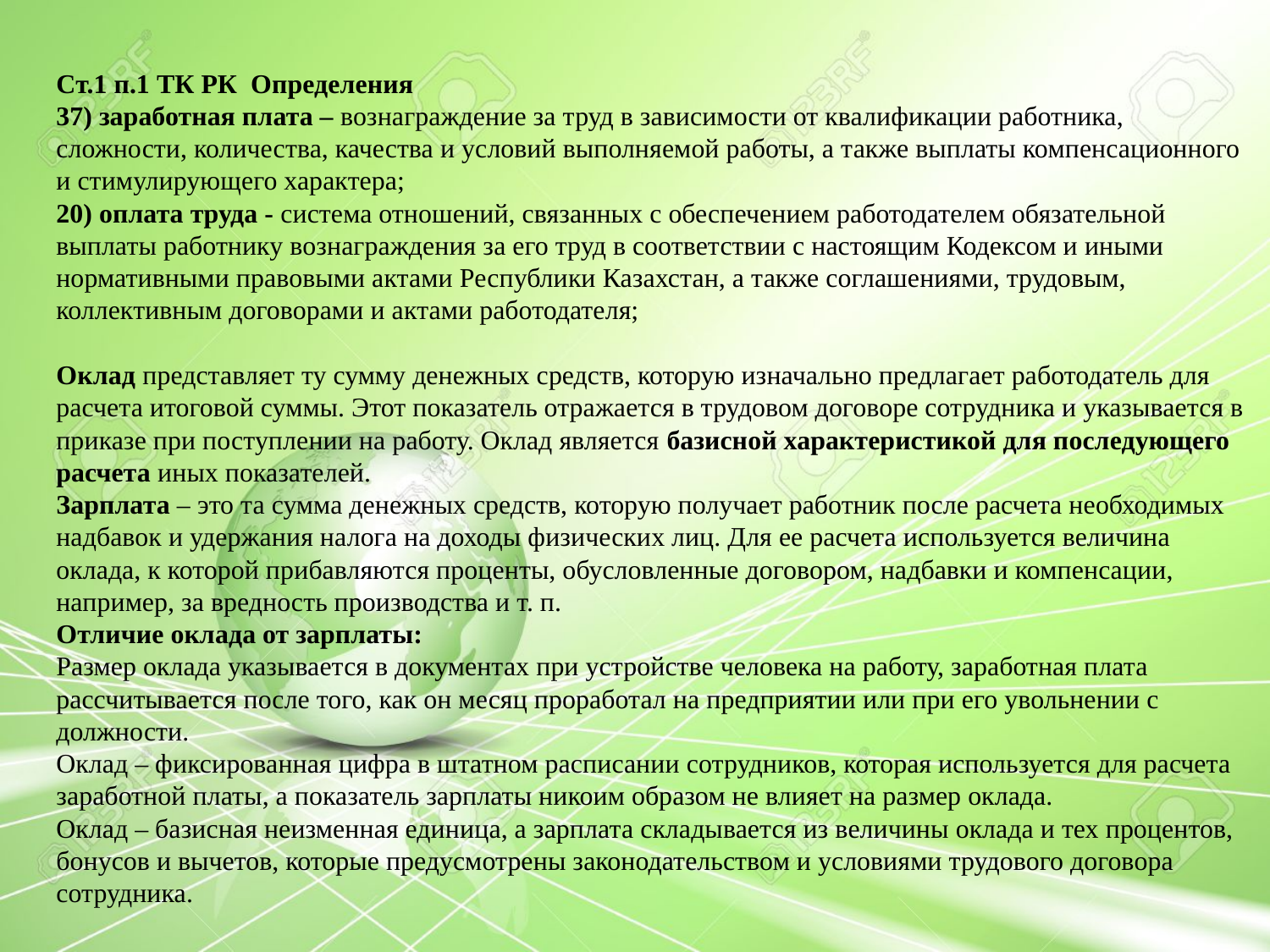

Cт.1 п.1 ТК РК  Определения
37) заработная плата – вознаграждение за труд в зависимости от квалификации работника, сложности, количества, качества и условий выполняемой работы, а также выплаты компенсационного и стимулирующего характера;
20) оплата труда - система отношений, связанных с обеспечением работодателем обязательной выплаты работнику вознаграждения за его труд в соответствии с настоящим Кодексом и иными нормативными правовыми актами Республики Казахстан, а также соглашениями, трудовым, коллективным договорами и актами работодателя;

Оклад представляет ту сумму денежных средств, которую изначально предлагает работодатель для расчета итоговой суммы. Этот показатель отражается в трудовом договоре сотрудника и указывается в приказе при поступлении на работу. Оклад является базисной характеристикой для последующего расчета иных показателей.
Зарплата – это та сумма денежных средств, которую получает работник после расчета необходимых надбавок и удержания налога на доходы физических лиц. Для ее расчета используется величина оклада, к которой прибавляются проценты, обусловленные договором, надбавки и компенсации, например, за вредность производства и т. п.
Отличие оклада от зарплаты:
Размер оклада указывается в документах при устройстве человека на работу, заработная плата рассчитывается после того, как он месяц проработал на предприятии или при его увольнении с должности.
Оклад – фиксированная цифра в штатном расписании сотрудников, которая используется для расчета заработной платы, а показатель зарплаты никоим образом не влияет на размер оклада.
Оклад – базисная неизменная единица, а зарплата складывается из величины оклада и тех процентов, бонусов и вычетов, которые предусмотрены законодательством и условиями трудового договора сотрудника.